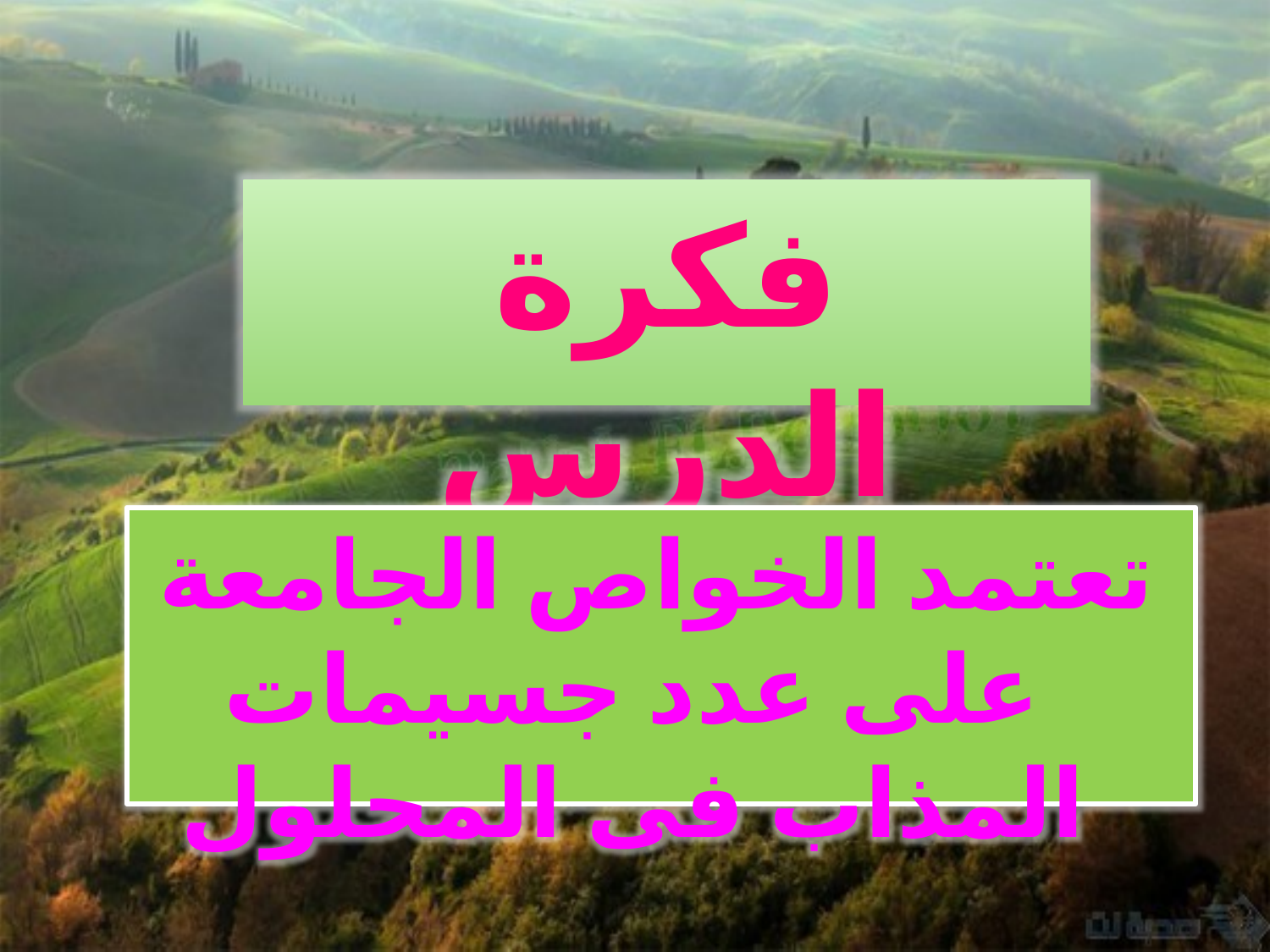

فكرة الدرس
تعتمد الخواص الجامعة على عدد جسيمات المذاب فى المحلول